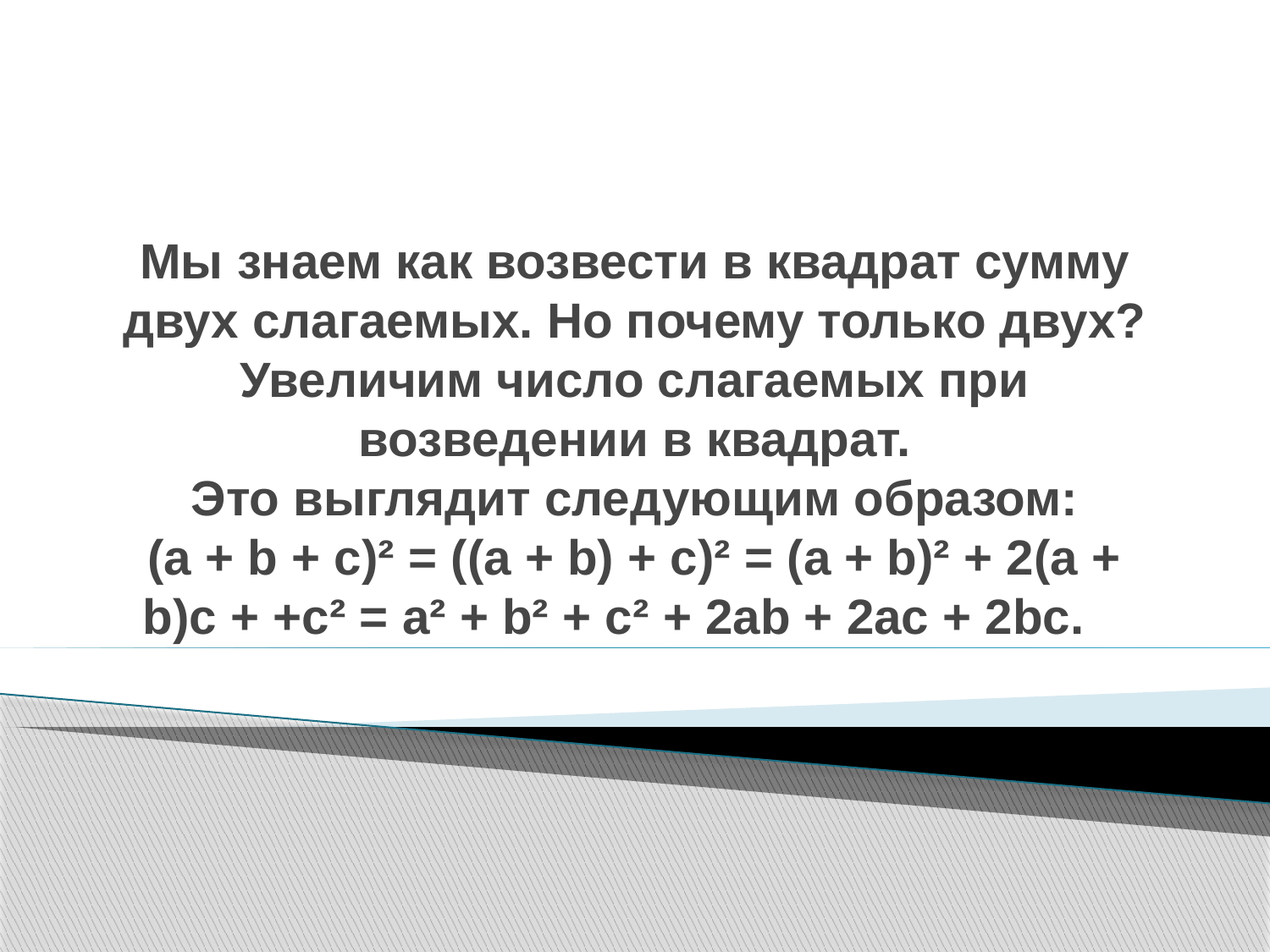

# Мы знаем как возвести в квадрат сумму двух слагаемых. Но почему только двух? Увеличим число слагаемых при возведении в квадрат. Это выглядит следующим образом: (a + b + c)² = ((a + b) + c)² = (a + b)² + 2(a + b)c + +c² = a² + b² + c² + 2ab + 2ac + 2bc.